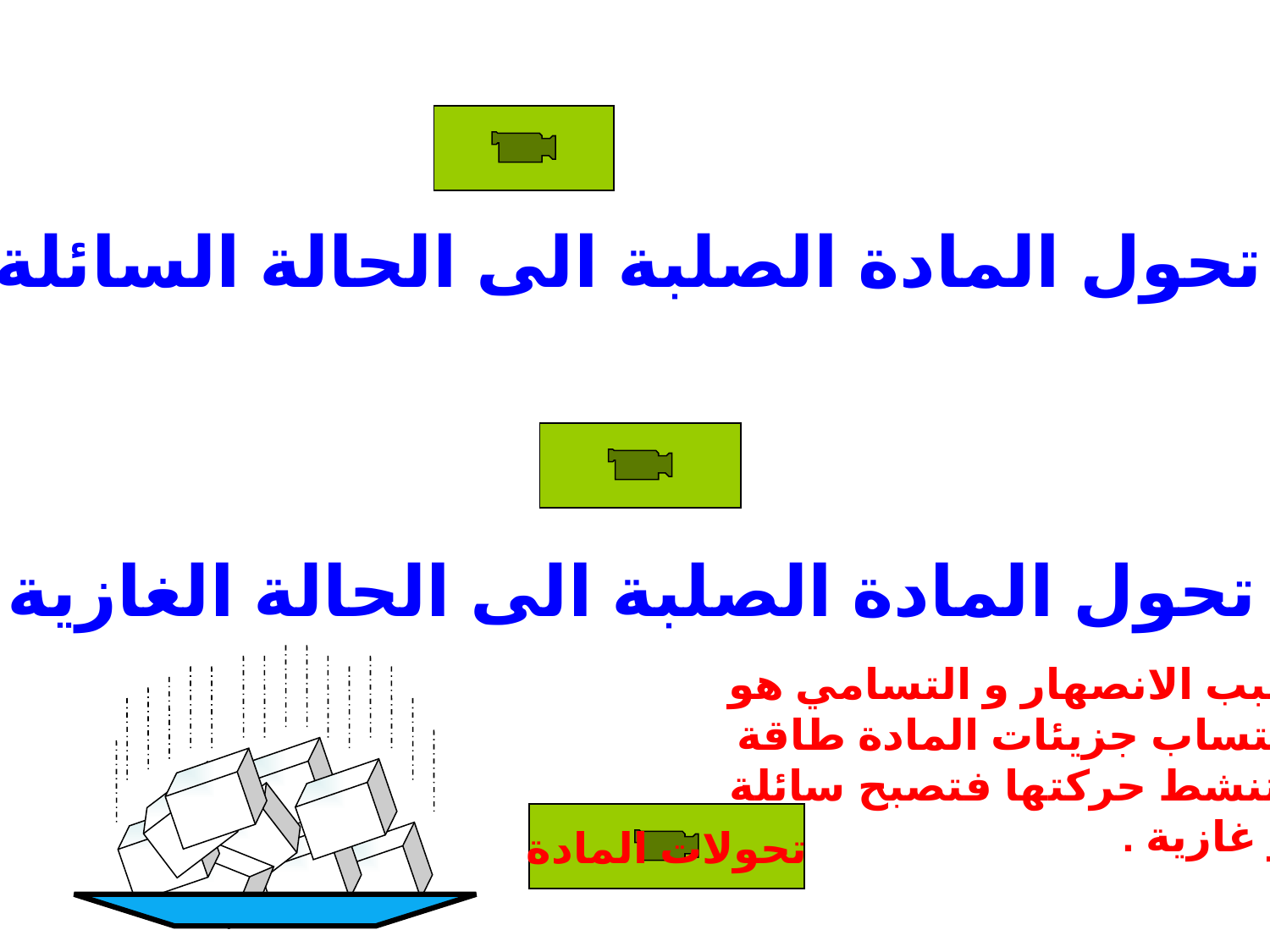

الانصهار :

هو تحول المادة الصلبة الى الحالة السائلة .
التسامي :

هو تحول المادة الصلبة الى الحالة الغازية .

سبب الانصهار و التسامي هو
اكتساب جزيئات المادة طاقة
فتنشط حركتها فتصبح سائلة
أو غازية .

تحولات المادة